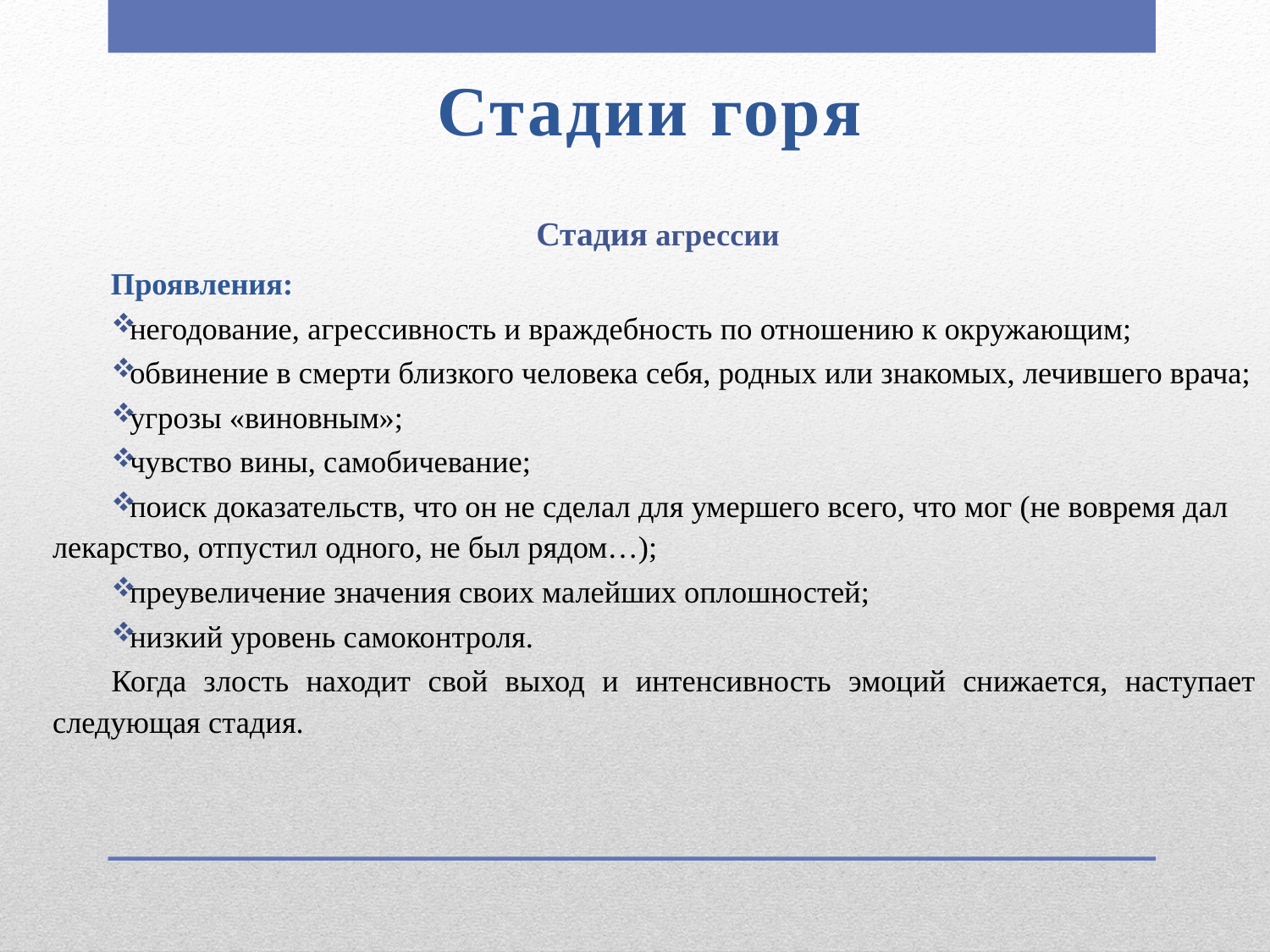

# Стадии горя
Стадия агрессии
Проявления:
негодование, агрессивность и враждебность по отношению к окружающим;
обвинение в смерти близкого человека себя, родных или знакомых, лечившего врача;
угрозы «виновным»;
чувство вины, самобичевание;
поиск доказательств, что он не сделал для умершего всего, что мог (не вовремя дал лекарство, отпустил одного, не был рядом…);
преувеличение значения своих малейших оплошностей;
низкий уровень самоконтроля.
Когда злость находит свой выход и интенсивность эмоций снижается, наступает следующая стадия.